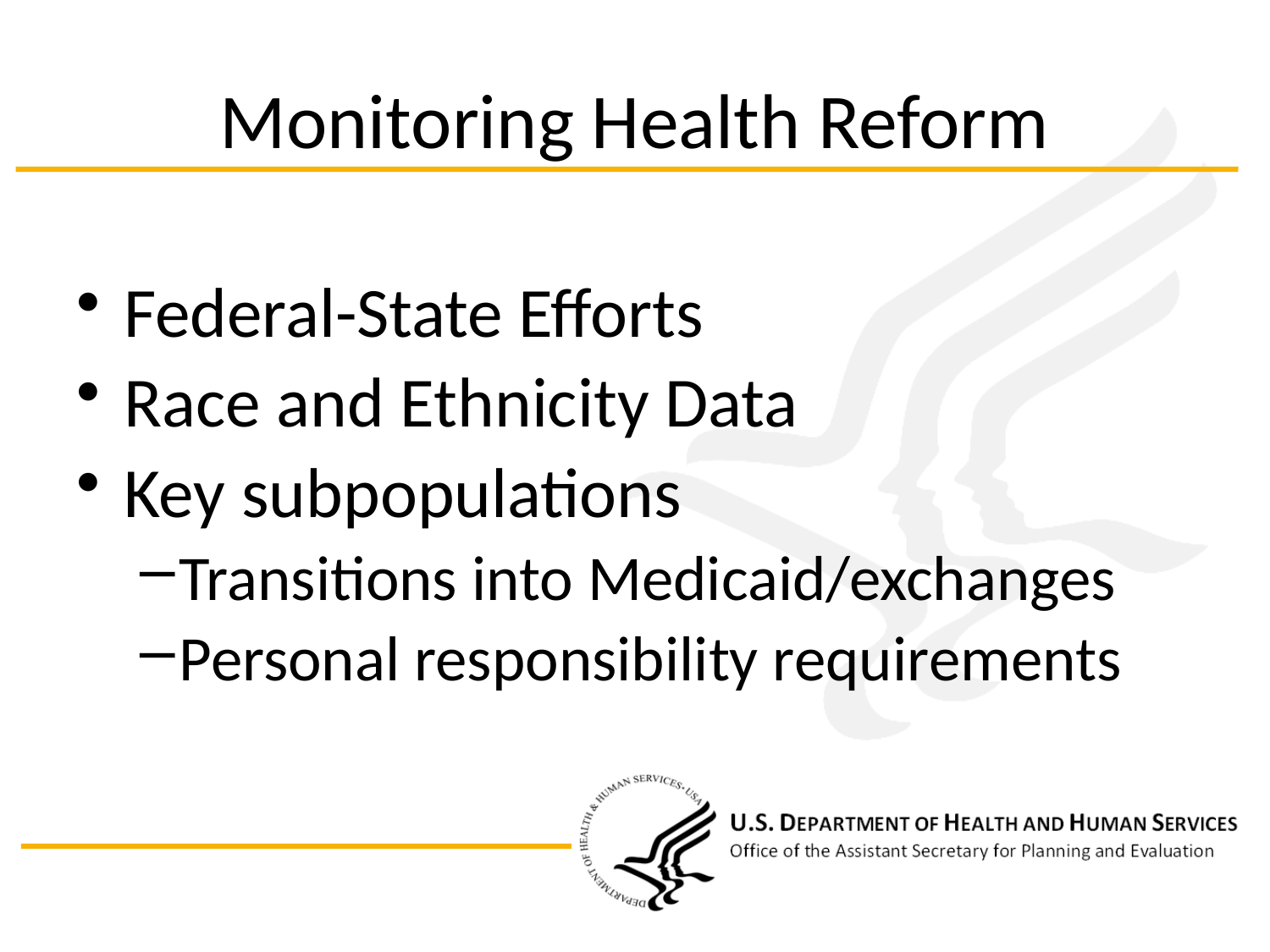

# Monitoring Health Reform
Federal-State Efforts
Race and Ethnicity Data
Key subpopulations
Transitions into Medicaid/exchanges
Personal responsibility requirements